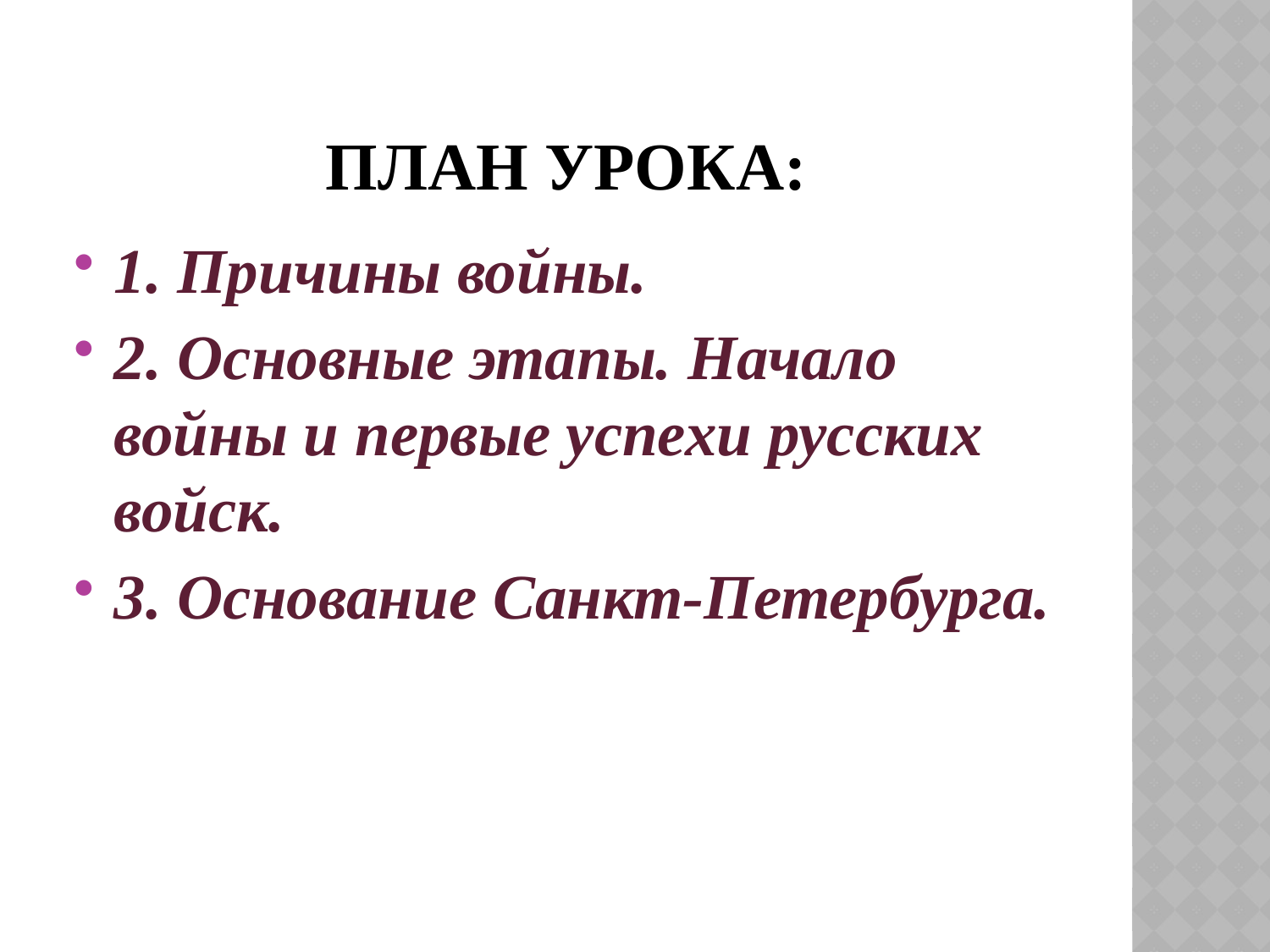

# План урока:
1. Причины войны.
2. Основные этапы. Начало войны и первые успехи русских войск.
3. Основание Санкт-Петербурга.